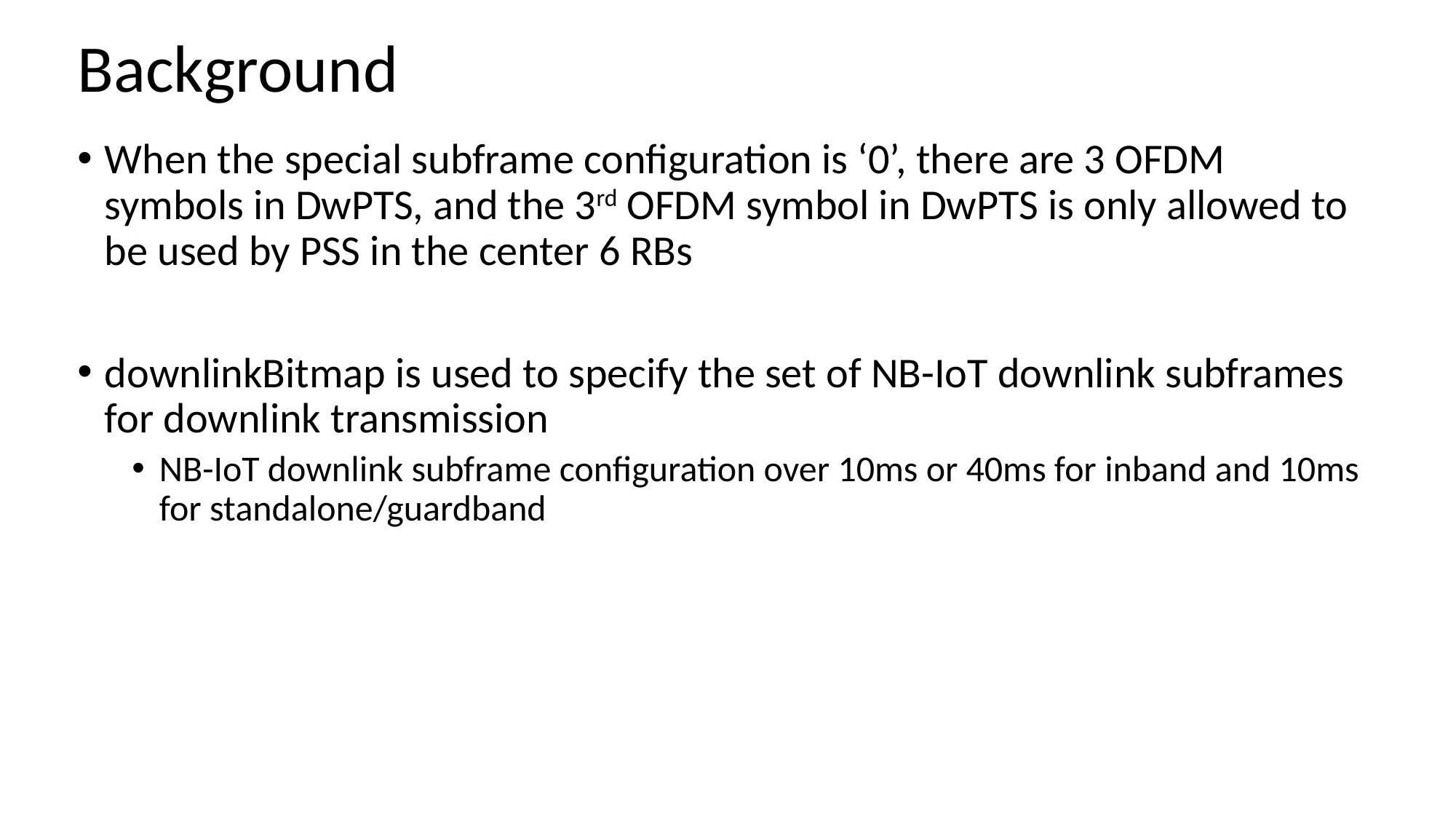

# Background
When the special subframe configuration is ‘0’, there are 3 OFDM symbols in DwPTS, and the 3rd OFDM symbol in DwPTS is only allowed to be used by PSS in the center 6 RBs

downlinkBitmap is used to specify the set of NB-IoT downlink subframes for downlink transmission
NB-IoT downlink subframe configuration over 10ms or 40ms for inband and 10ms for standalone/guardband